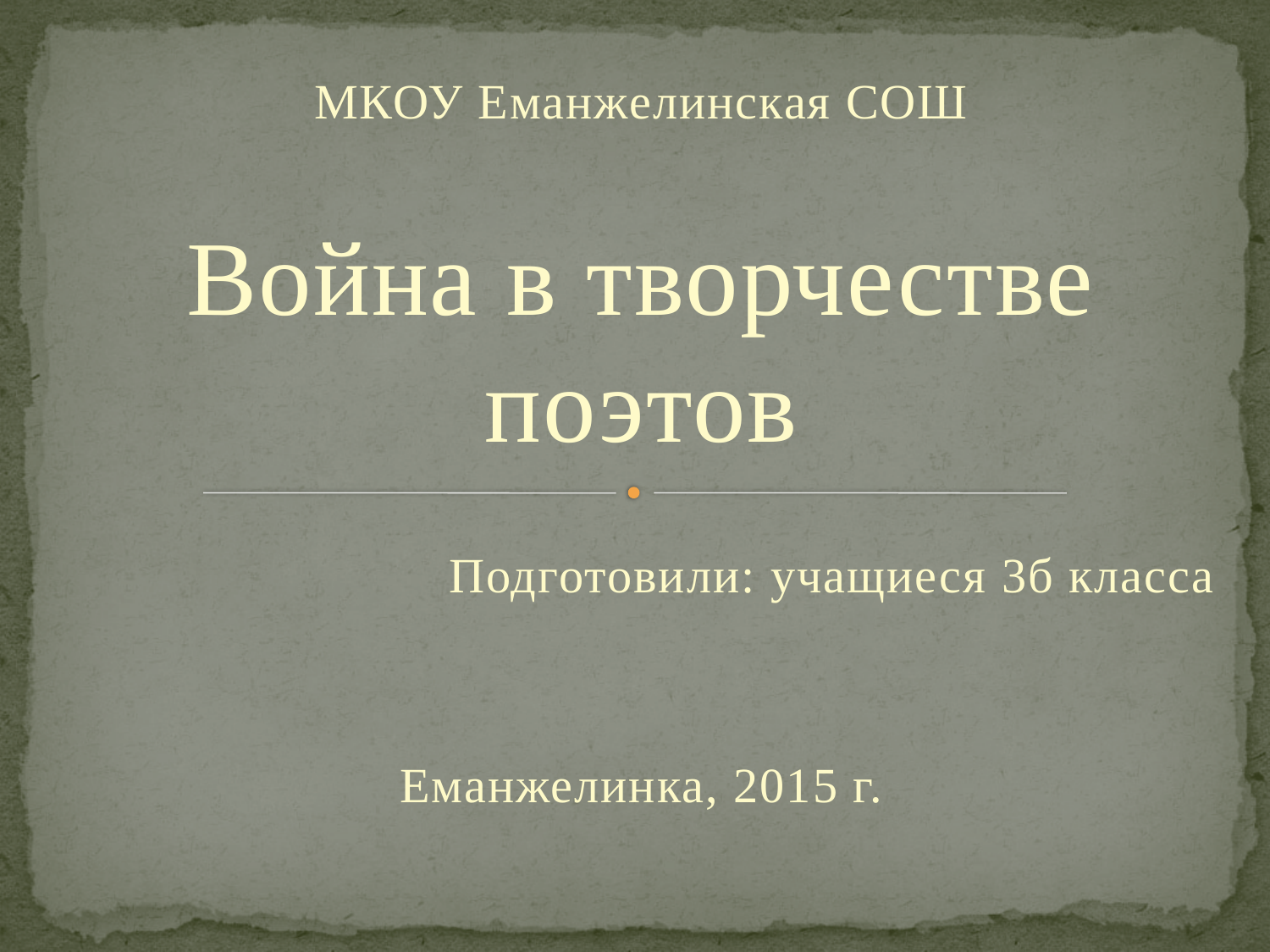

МКОУ Еманжелинская СОШ

Война в творчестве поэтов

Подготовили: учащиеся 3б класса

Еманжелинка, 2015 г.